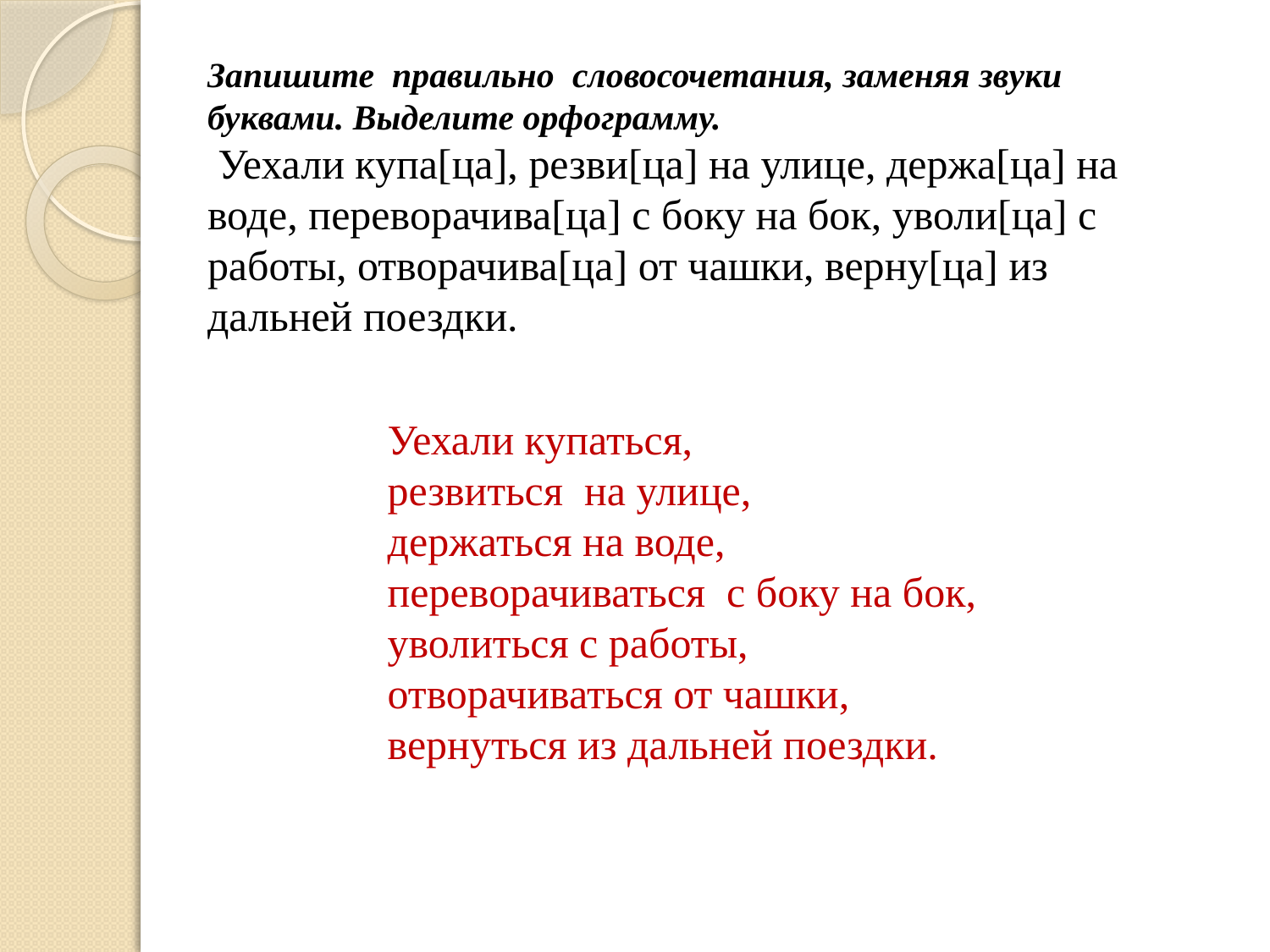

Запишите  правильно  словосочетания, заменяя звуки буквами. Выделите орфограмму.
 Уехали купа[ца], резви[ца] на улице, держа[ца] на воде, переворачива[ца] с боку на бок, уволи[ца] с работы, отворачива[ца] от чашки, верну[ца] из дальней поездки.
Уехали купаться,
резвиться  на улице,
держаться на воде,
переворачиваться  с боку на бок,
уволиться с работы,
отворачиваться от чашки,
вернуться из дальней поездки.